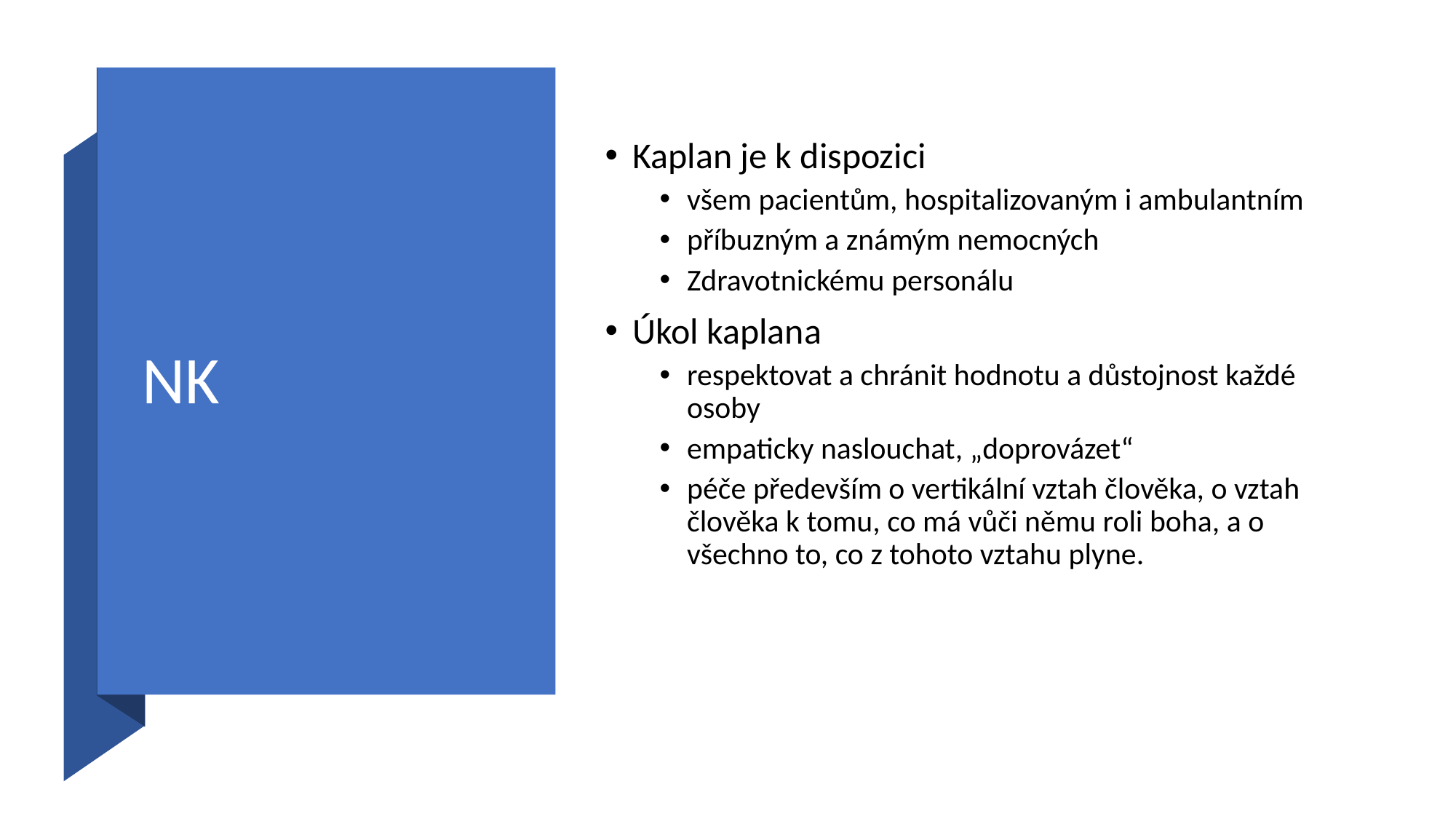

# NK
Kaplan je k dispozici
všem pacientům, hospitalizovaným i ambulantním
příbuzným a známým nemocných
Zdravotnickému personálu
Úkol kaplana
respektovat a chránit hodnotu a důstojnost každé osoby
empaticky naslouchat, „doprovázet“
péče především o vertikální vztah člověka, o vztah člověka k tomu, co má vůči němu roli boha, a o všechno to, co z tohoto vztahu plyne.